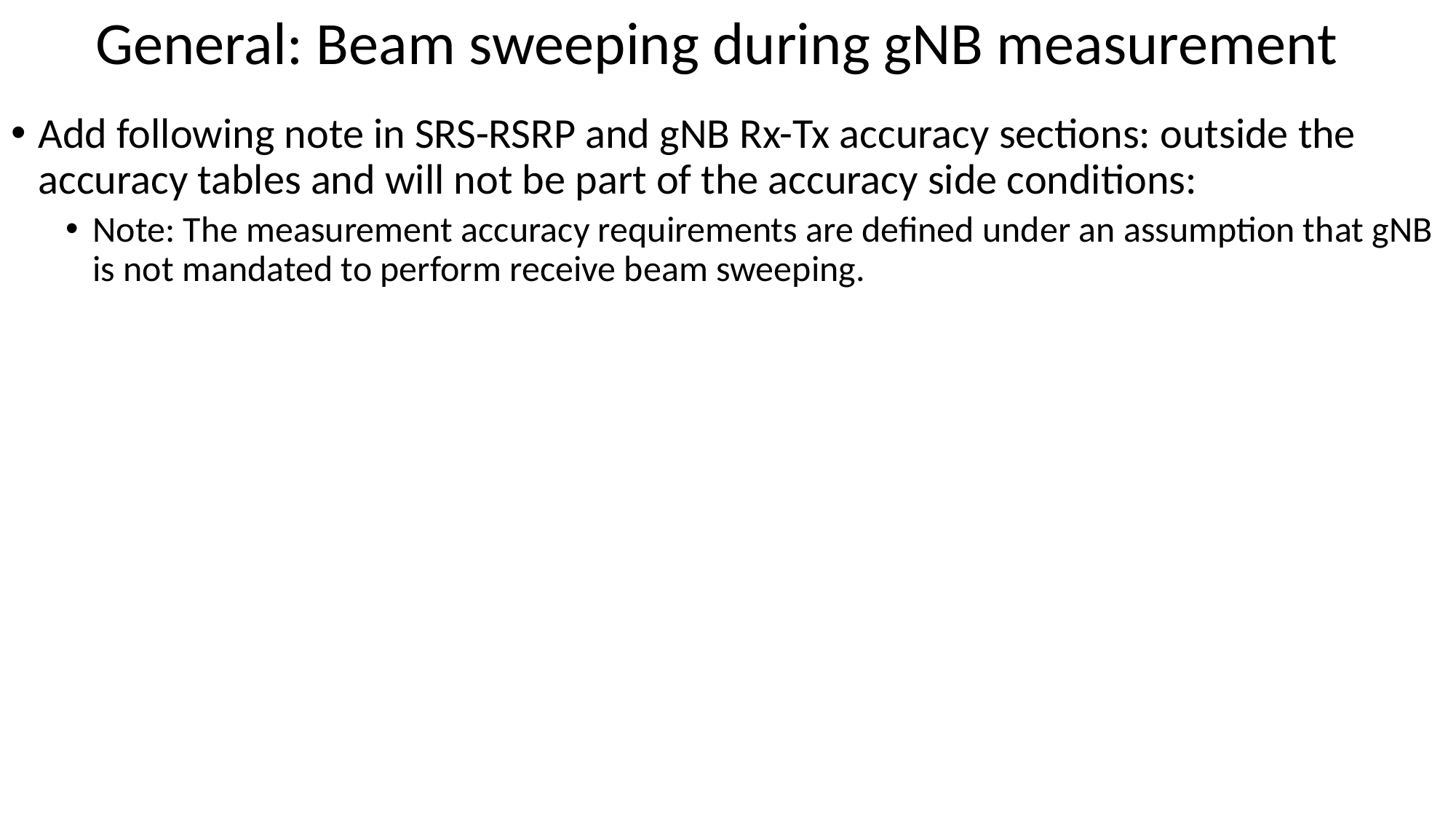

# General: Beam sweeping during gNB measurement
Add following note in SRS-RSRP and gNB Rx-Tx accuracy sections: outside the accuracy tables and will not be part of the accuracy side conditions:
Note: The measurement accuracy requirements are defined under an assumption that gNB is not mandated to perform receive beam sweeping.